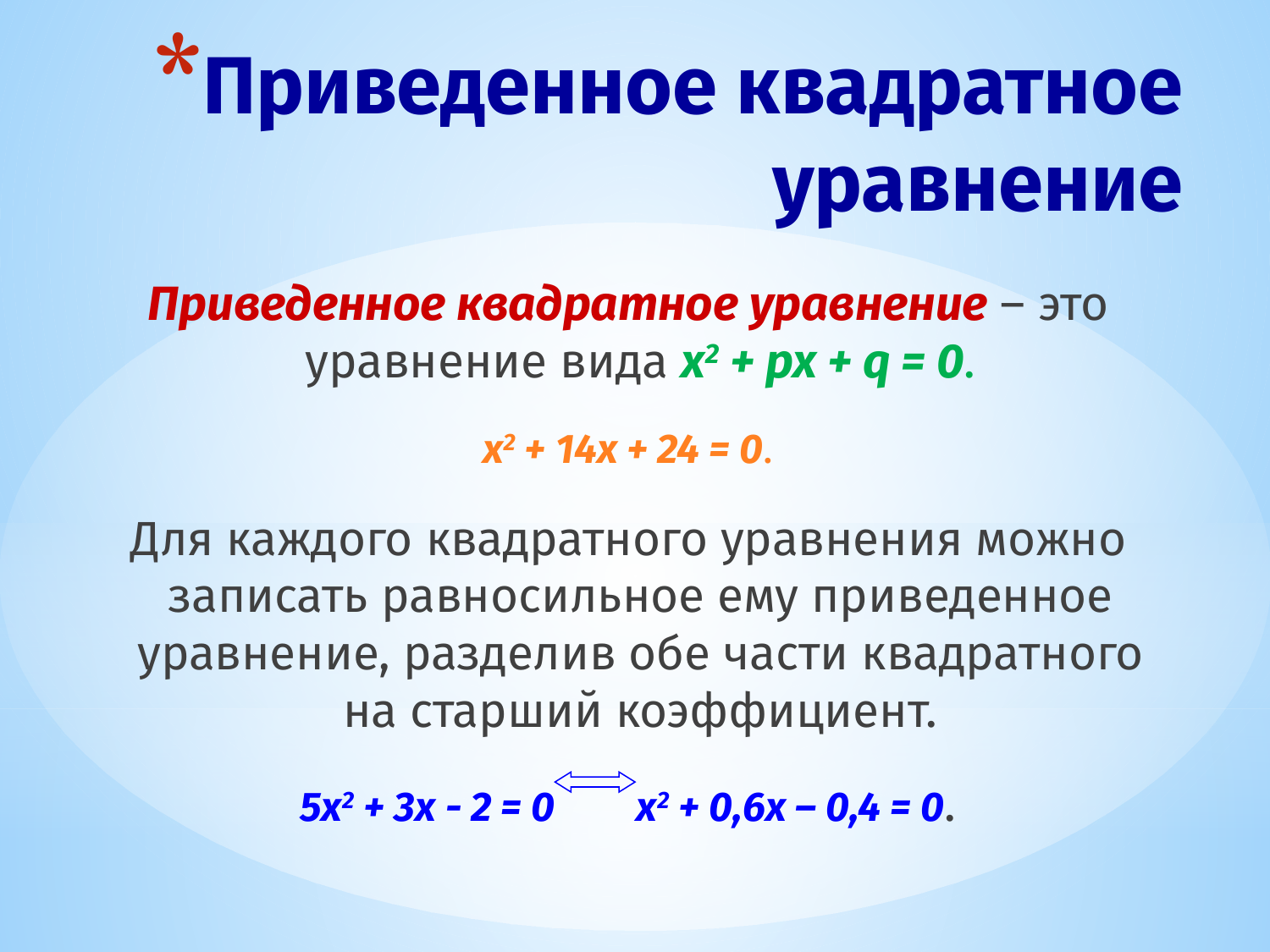

# Приведенное квадратное уравнение
Приведенное квадратное уравнение – это уравнение вида х2 + px + q = 0.

х2 + 14x + 24 = 0.

Для каждого квадратного уравнения можно записать равносильное ему приведенное уравнение, разделив обе части квадратного на старший коэффициент.

5х2 + 3x - 2 = 0	       х2 + 0,6x – 0,4 = 0.